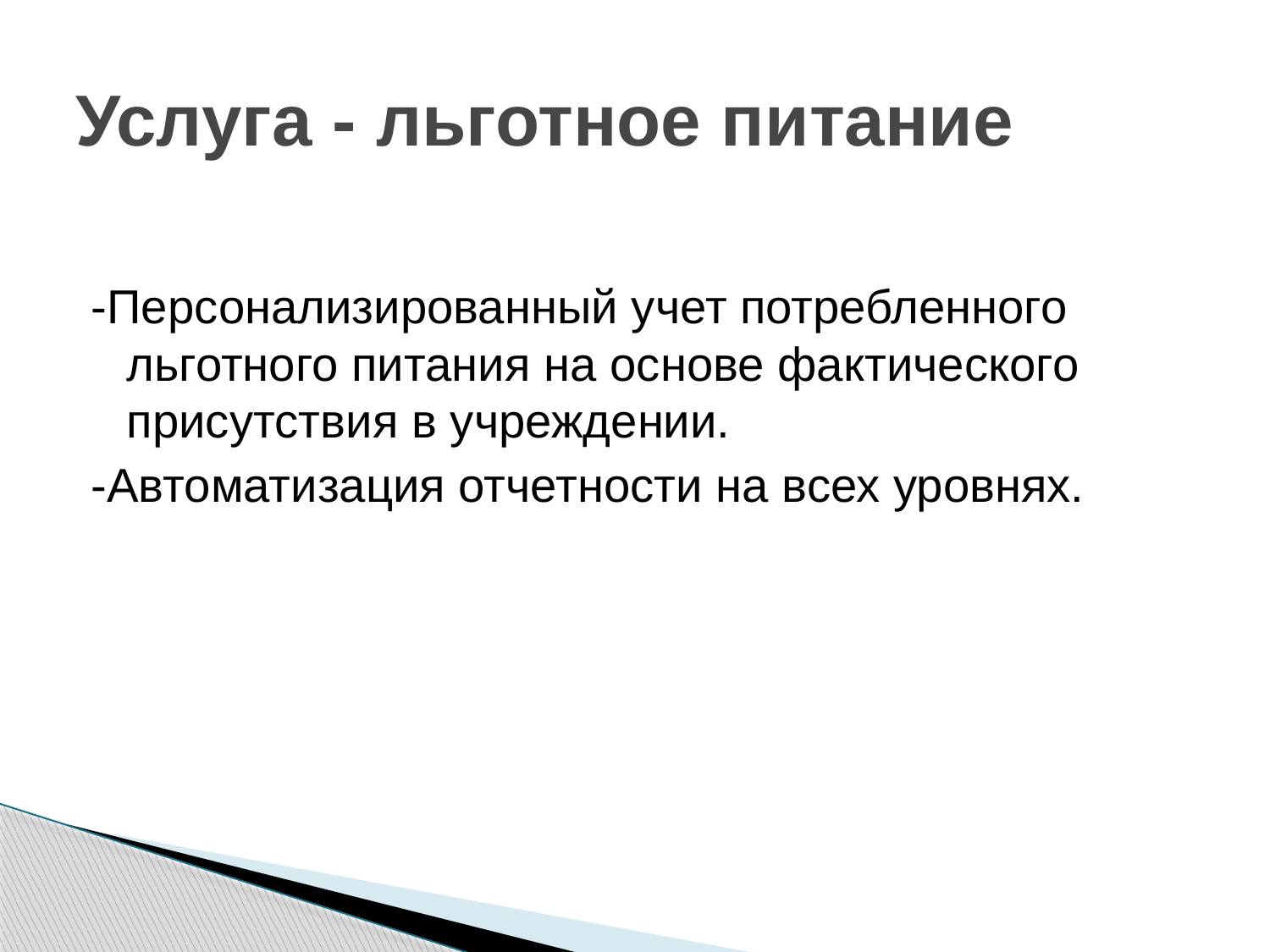

# Услуга - льготное питание

-Персонализированный учет потребленного льготного питания на основе фактического присутствия в учреждении.
-Автоматизация отчетности на всех уровнях.